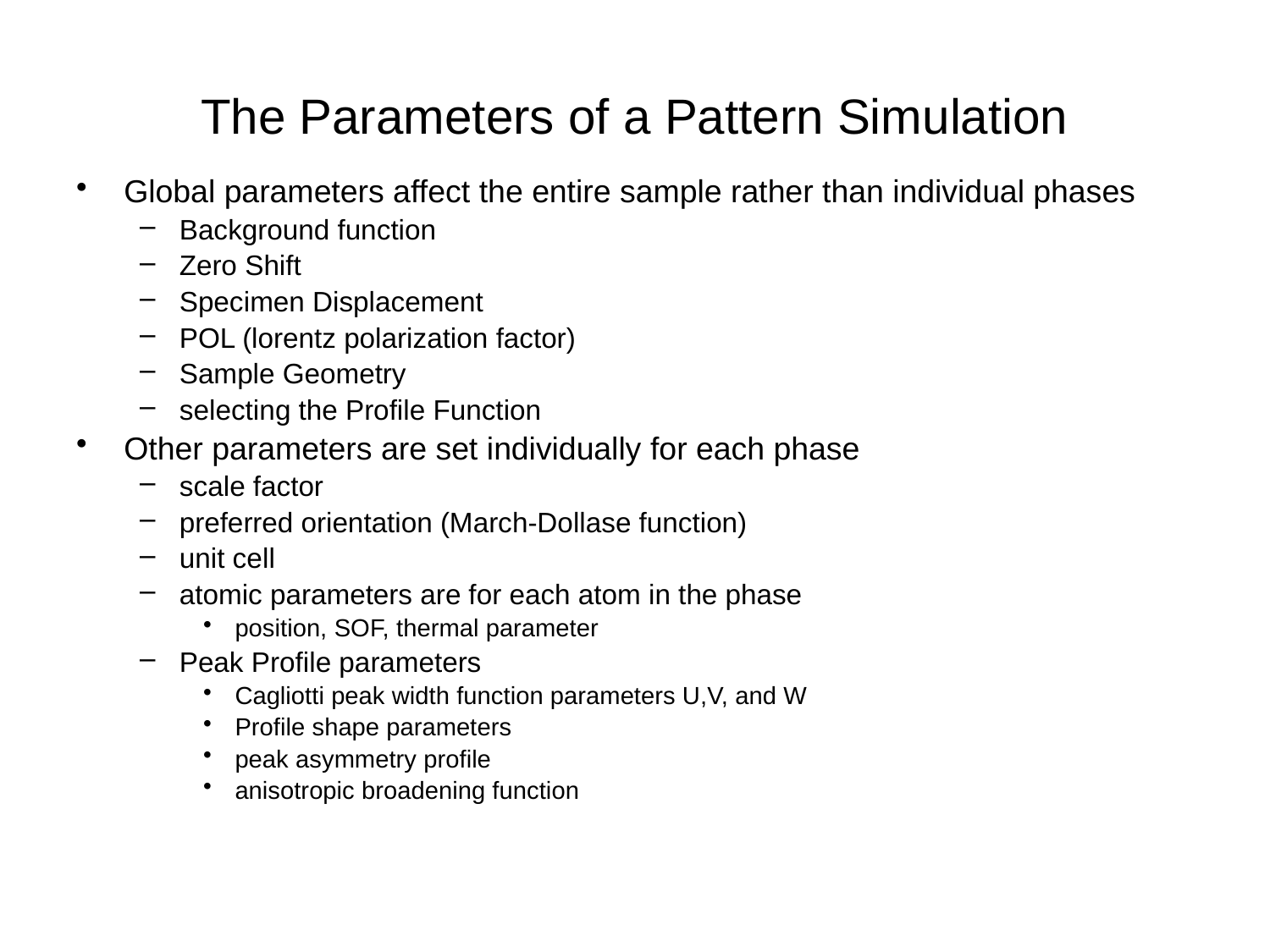

The Parameters of a Pattern Simulation
Global parameters affect the entire sample rather than individual phases
Background function
Zero Shift
Specimen Displacement
POL (lorentz polarization factor)
Sample Geometry
selecting the Profile Function
Other parameters are set individually for each phase
scale factor
preferred orientation (March-Dollase function)
unit cell
atomic parameters are for each atom in the phase
position, SOF, thermal parameter
Peak Profile parameters
Cagliotti peak width function parameters U,V, and W
Profile shape parameters
peak asymmetry profile
anisotropic broadening function
53